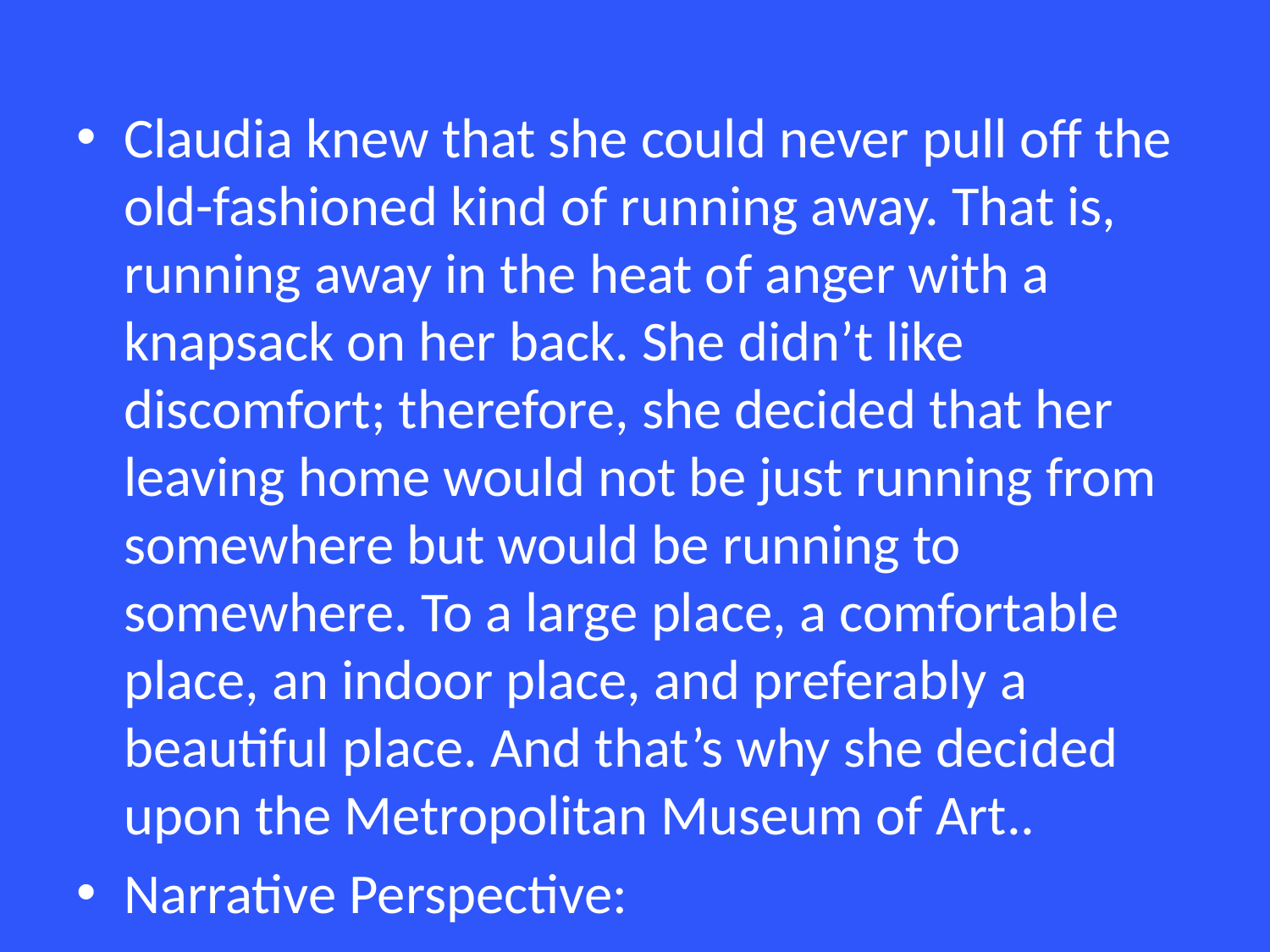

#
Claudia knew that she could never pull off the old-fashioned kind of running away. That is, running away in the heat of anger with a knapsack on her back. She didn’t like discomfort; therefore, she decided that her leaving home would not be just running from somewhere but would be running to somewhere. To a large place, a comfortable place, an indoor place, and preferably a beautiful place. And that’s why she decided upon the Metropolitan Museum of Art..
Narrative Perspective: